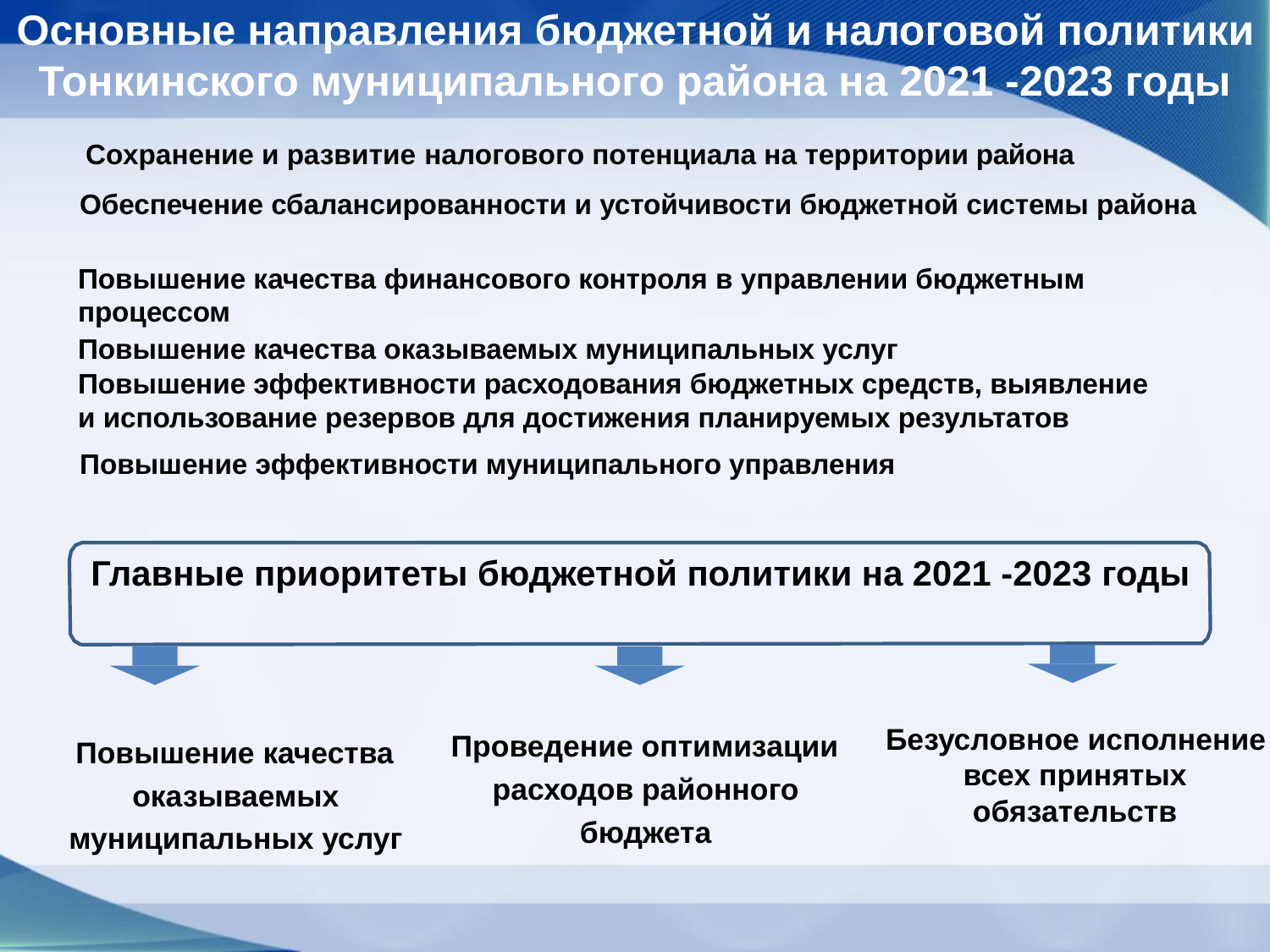

Основные направления бюджетной и налоговой политики Тонкинского муниципального района на 2021 -2023 годы
Сохранение и развитие налогового потенциала на территории района
Обеспечение сбалансированности и устойчивости бюджетной системы района
Повышение качества финансового контроля в управлении бюджетным процессом
Повышение качества оказываемых муниципальных услуг
Повышение эффективности расходования бюджетных средств, выявление и использование резервов для достижения планируемых результатов
Повышение эффективности муниципального управления

Главные приоритеты бюджетной политики на 2021 -2023 годы

Проведение оптимизации расходов районного бюджета
Безусловное исполнение всех принятых обязательств
Повышение качества оказываемых муниципальных услуг